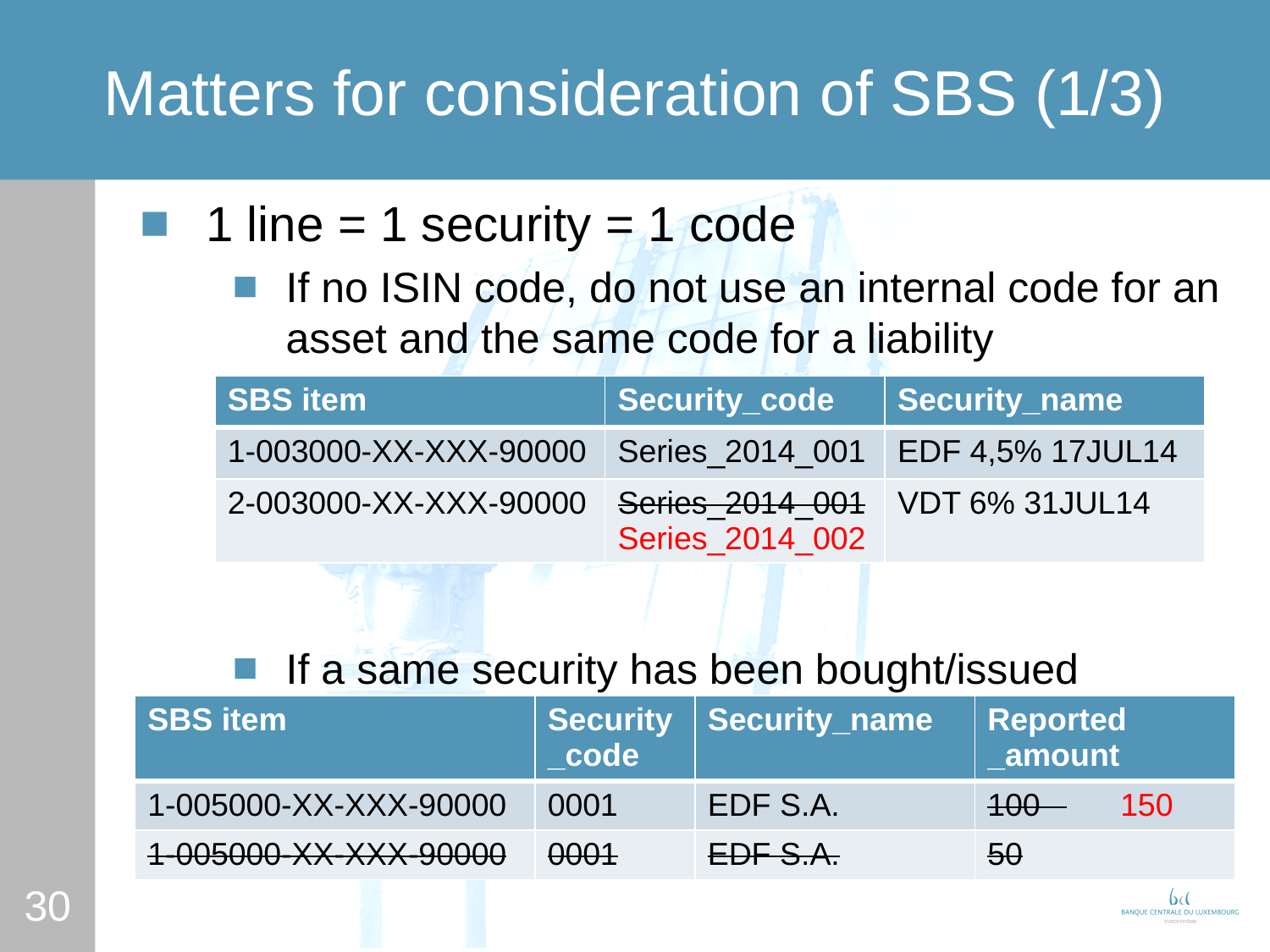

# Matters for consideration of SBS (1/3)
1 line = 1 security = 1 code
If no ISIN code, do not use an internal code for an asset and the same code for a liability

If a same security has been bought/issued several times: to be reported once
| SBS item | Security\_code | Security\_name |
| --- | --- | --- |
| 1-003000-XX-XXX-90000 | Series\_2014\_001 | EDF 4,5% 17JUL14 |
| 2-003000-XX-XXX-90000 | Series\_2014\_001 Series\_2014\_002 | VDT 6% 31JUL14 |
| SBS item | Security\_code | Security\_name | Reported \_amount |
| --- | --- | --- | --- |
| 1-005000-XX-XXX-90000 | 0001 | EDF S.A. | 100 150 |
| 1-005000-XX-XXX-90000 | 0001 | EDF S.A. | 50 |
30